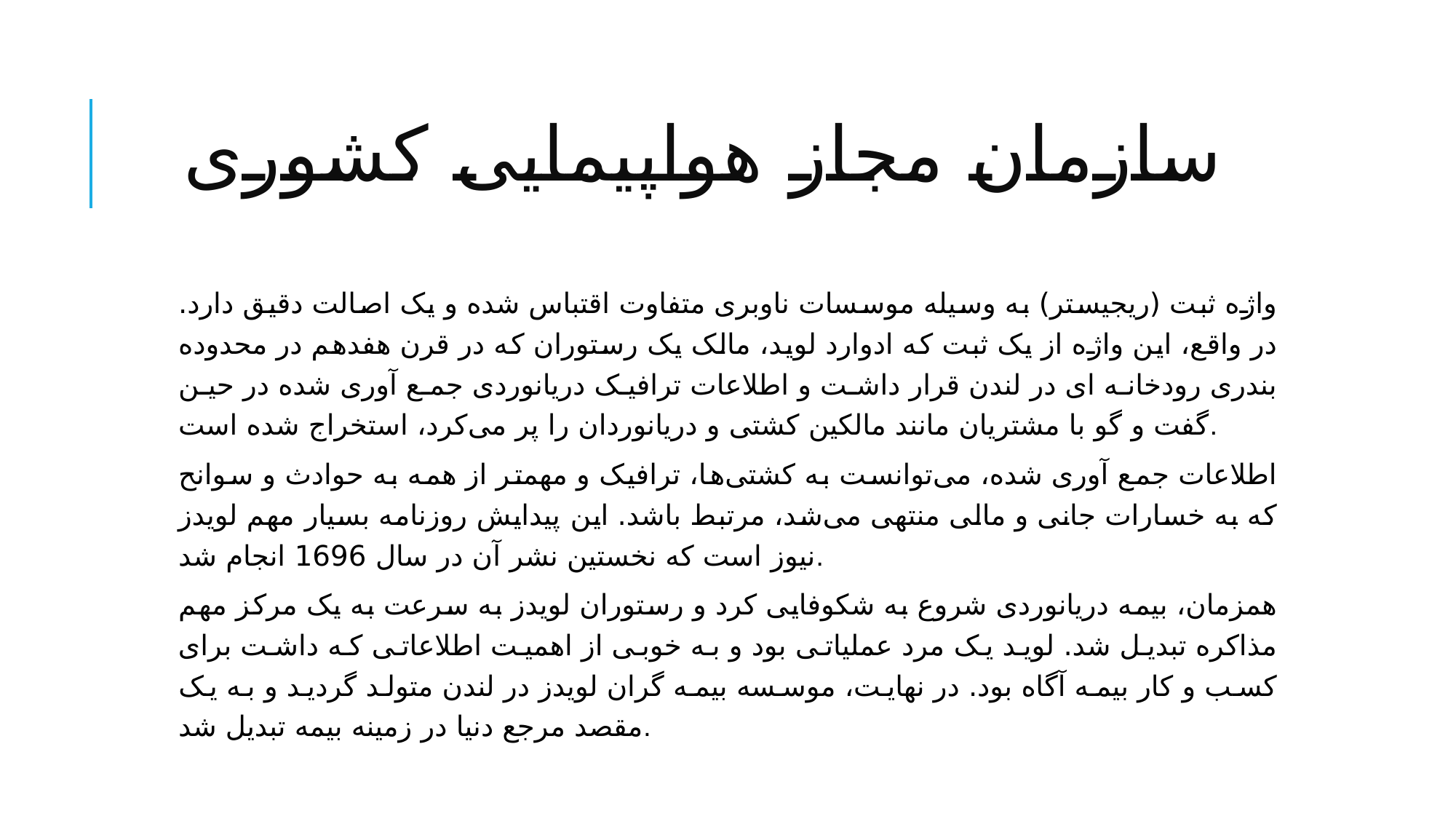

# سازمان مجاز هواپیمایی کشوری
واژه ثبت (ریجیستر) به وسیله موسسات ناوبری متفاوت اقتباس شده و یک اصالت دقیق دارد. در واقع، این واژه از یک ثبت که ادوارد لوید، مالک یک رستوران که در قرن هفدهم در محدوده بندری رودخانه ای در لندن قرار داشت و اطلاعات ترافیک دریانوردی جمع آوری شده در حین گفت و گو با مشتریان مانند مالکین کشتی و دریانوردان را پر می‌کرد، استخراج شده است.
اطلاعات جمع آوری شده، می‌توانست به کشتی‌ها، ترافیک و مهمتر از همه به حوادث و سوانح که به خسارات جانی و مالی منتهی می‌شد، مرتبط باشد. این پیدایش روزنامه بسیار مهم لویدز نیوز است که نخستین نشر آن در سال 1696 انجام شد.
همزمان، بیمه دریانوردی شروع به شکوفایی کرد و رستوران لویدز به سرعت به یک مرکز مهم مذاکره تبدیل شد. لوید یک مرد عملیاتی بود و به خوبی از اهمیت اطلاعاتی که داشت برای کسب و کار بیمه آگاه بود. در نهایت، موسسه بیمه گران لویدز در لندن متولد گردید و به یک مقصد مرجع دنیا در زمینه بیمه تبدیل شد.